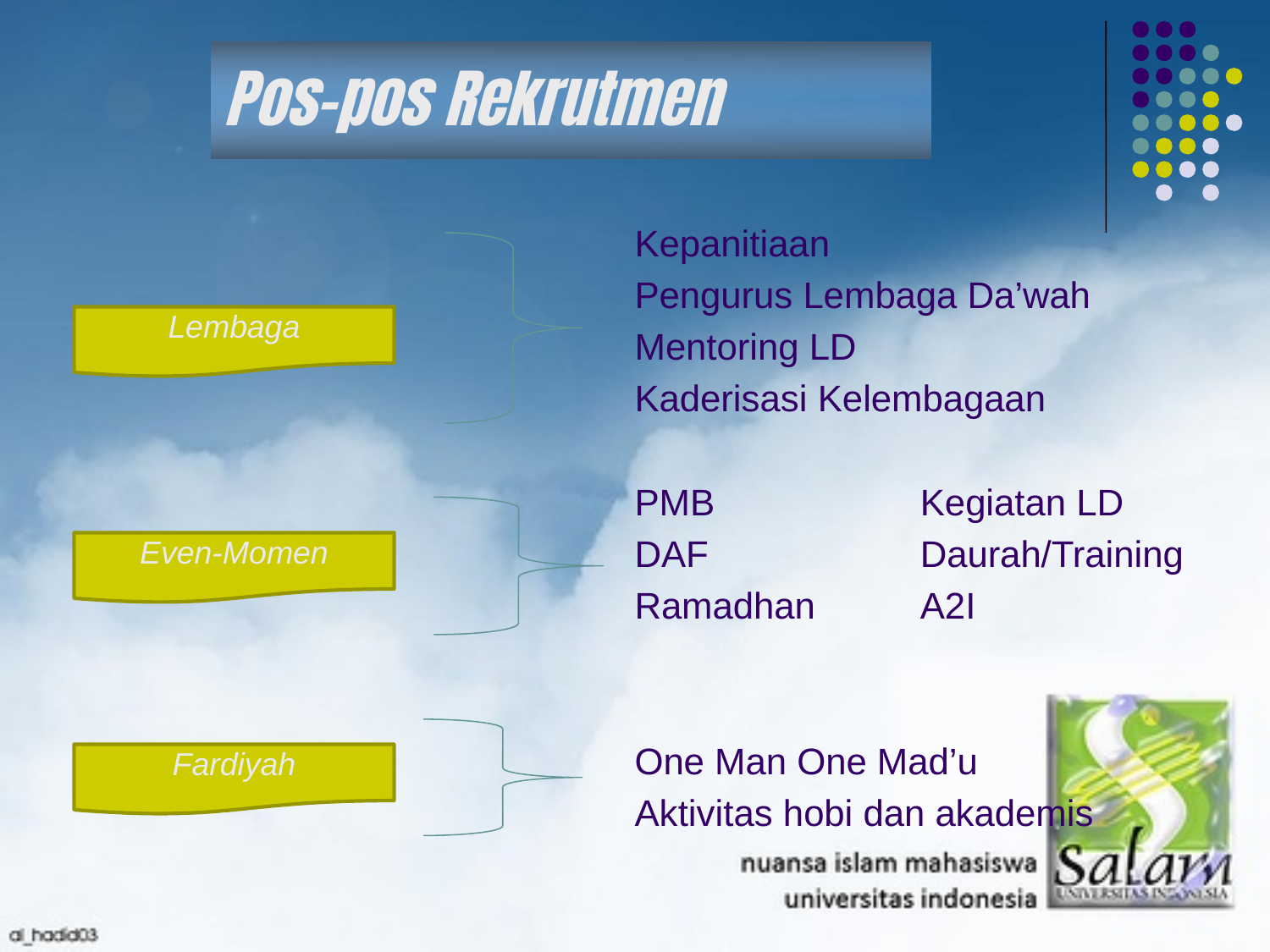

Pos-pos Rekrutmen

Kepanitiaan
Pengurus Lembaga Da’wah
Mentoring LD
Kaderisasi Kelembagaan

PMB		Kegiatan LD
DAF		Daurah/Training
Ramadhan	A2I

One Man One Mad’u
Aktivitas hobi dan akademis

Lembaga

Even-Momen

Fardiyah